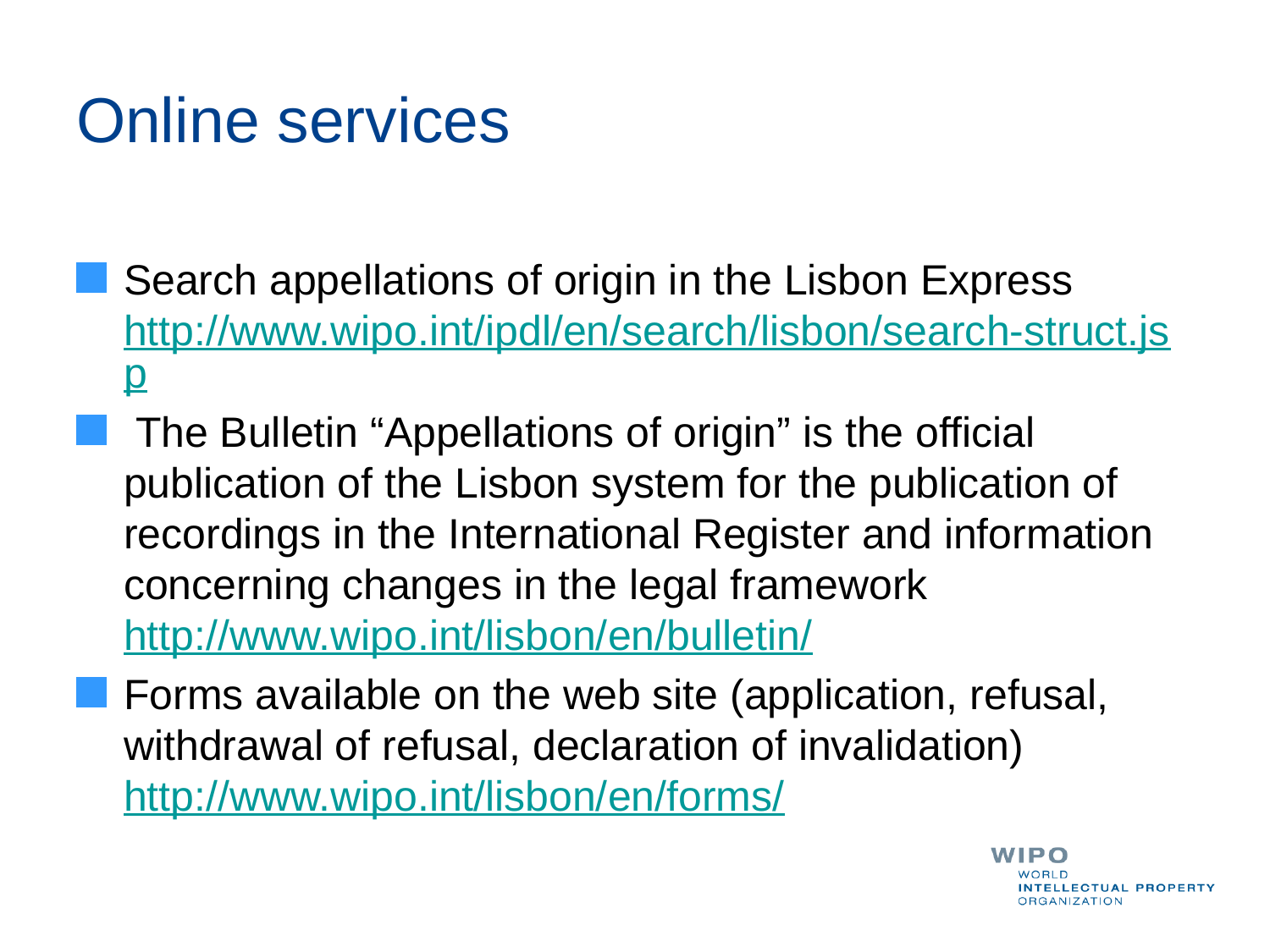

# Online services
Search appellations of origin in the Lisbon Express http://www.wipo.int/ipdl/en/search/lisbon/search-struct.jsp
 The Bulletin “Appellations of origin” is the official publication of the Lisbon system for the publication of recordings in the International Register and information concerning changes in the legal framework http://www.wipo.int/lisbon/en/bulletin/
Forms available on the web site (application, refusal, withdrawal of refusal, declaration of invalidation) http://www.wipo.int/lisbon/en/forms/